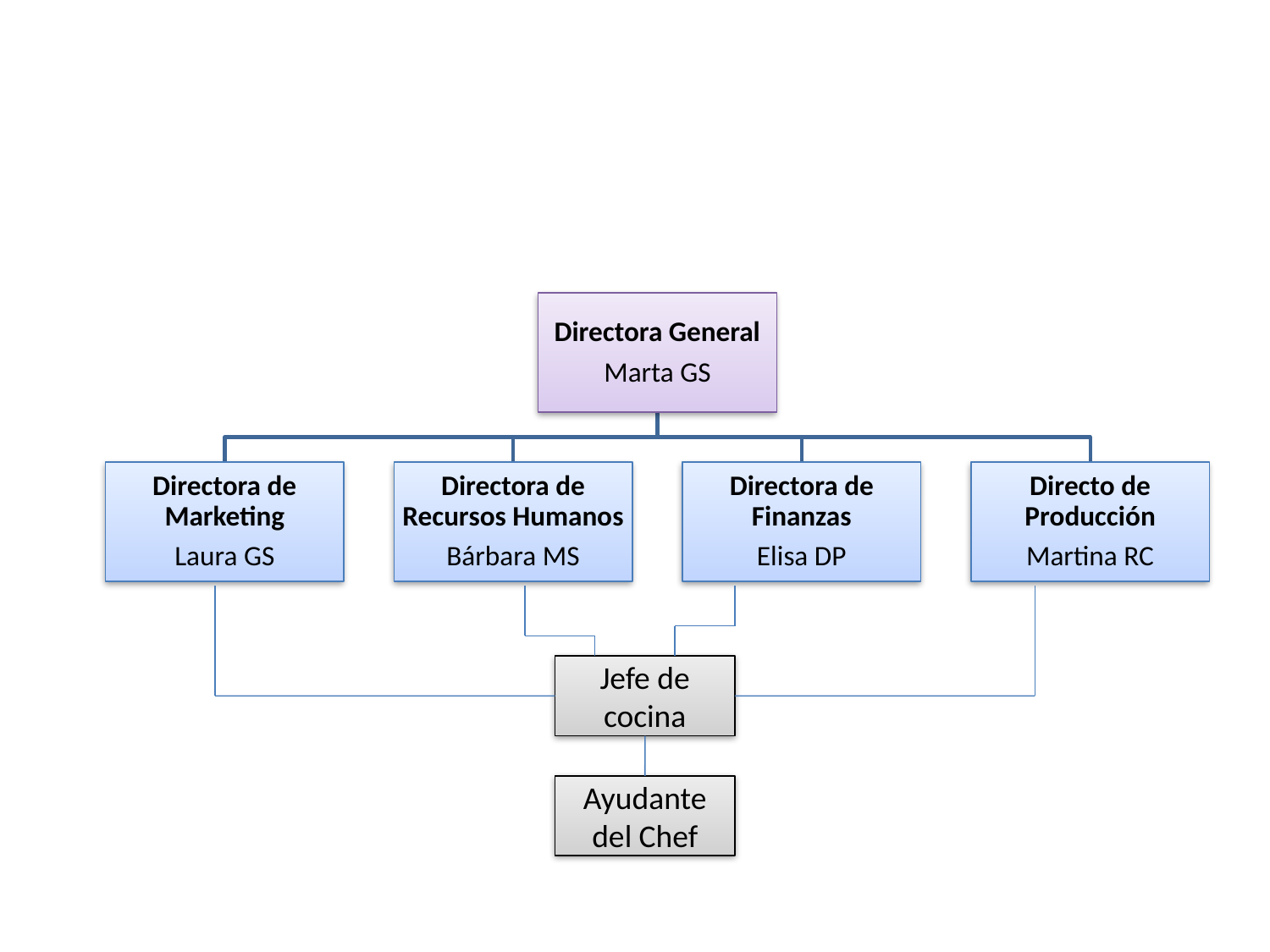

Directora General
Marta GS
Directora de Marketing
Laura GS
Directora de Recursos Humanos
Bárbara MS
Directora de Finanzas
Elisa DP
Directo de Producción
Martina RC
Jefe de cocina
Ayudante del Chef